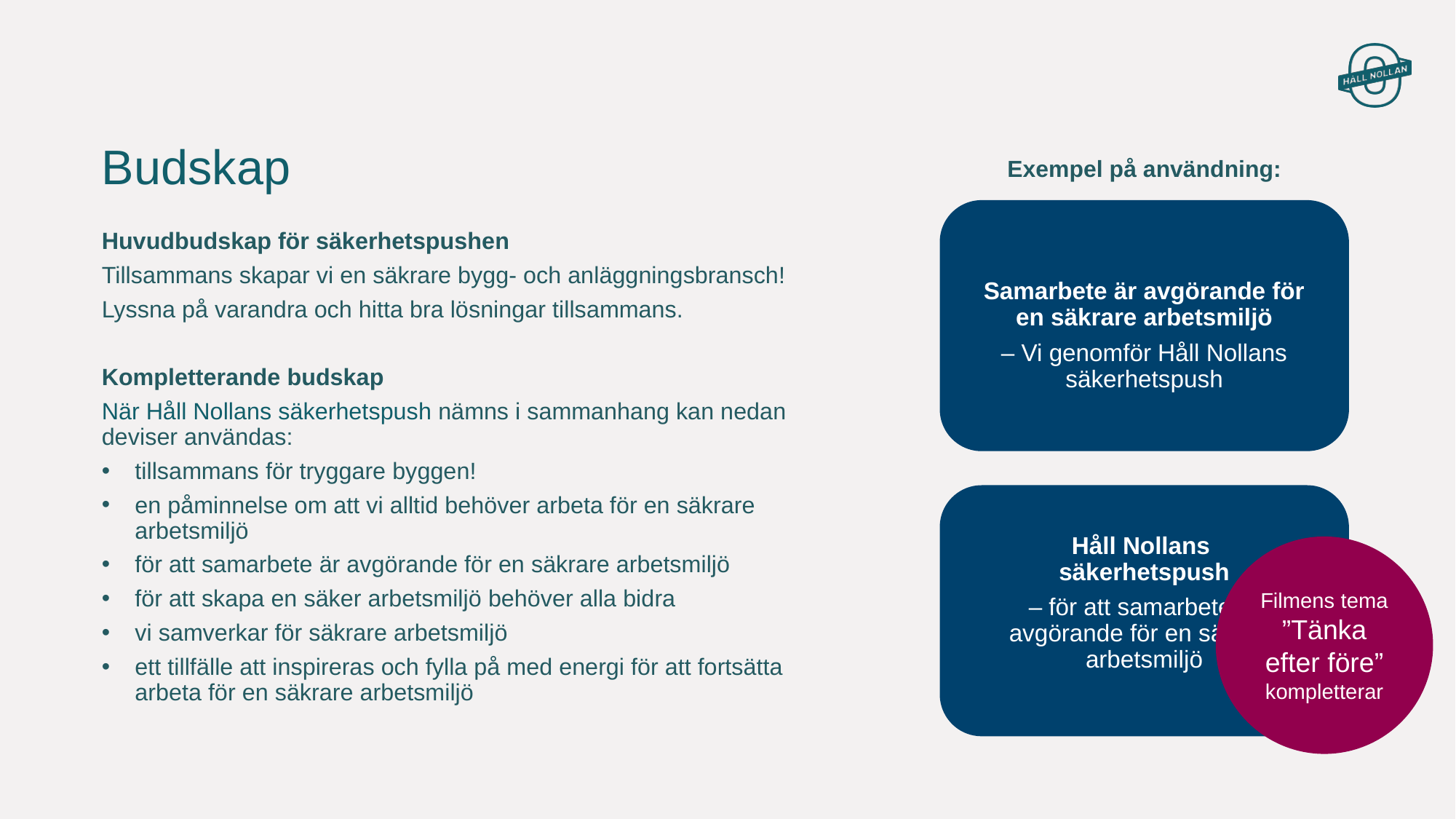

# Budskap
Exempel på användning:

Huvudbudskap för säkerhetspushen
Tillsammans skapar vi en säkrare bygg- och anläggningsbransch!
Lyssna på varandra och hitta bra lösningar tillsammans.

Kompletterande budskap
När Håll Nollans säkerhetspush nämns i sammanhang kan nedan deviser användas:
tillsammans för tryggare byggen!
en påminnelse om att vi alltid behöver arbeta för en säkrare arbetsmiljö
för att samarbete är avgörande för en säkrare arbetsmiljö
för att skapa en säker arbetsmiljö behöver alla bidra
vi samverkar för säkrare arbetsmiljö
ett tillfälle att inspireras och fylla på med energi för att fortsätta arbeta för en säkrare arbetsmiljö

Samarbete är avgörande för en säkrare arbetsmiljö
– Vi genomför Håll Nollans säkerhetspush

Håll Nollans
säkerhetspush
– för att samarbete är avgörande för en säkrare arbetsmiljö

Filmens tema ”Tänka efter före” kompletterar